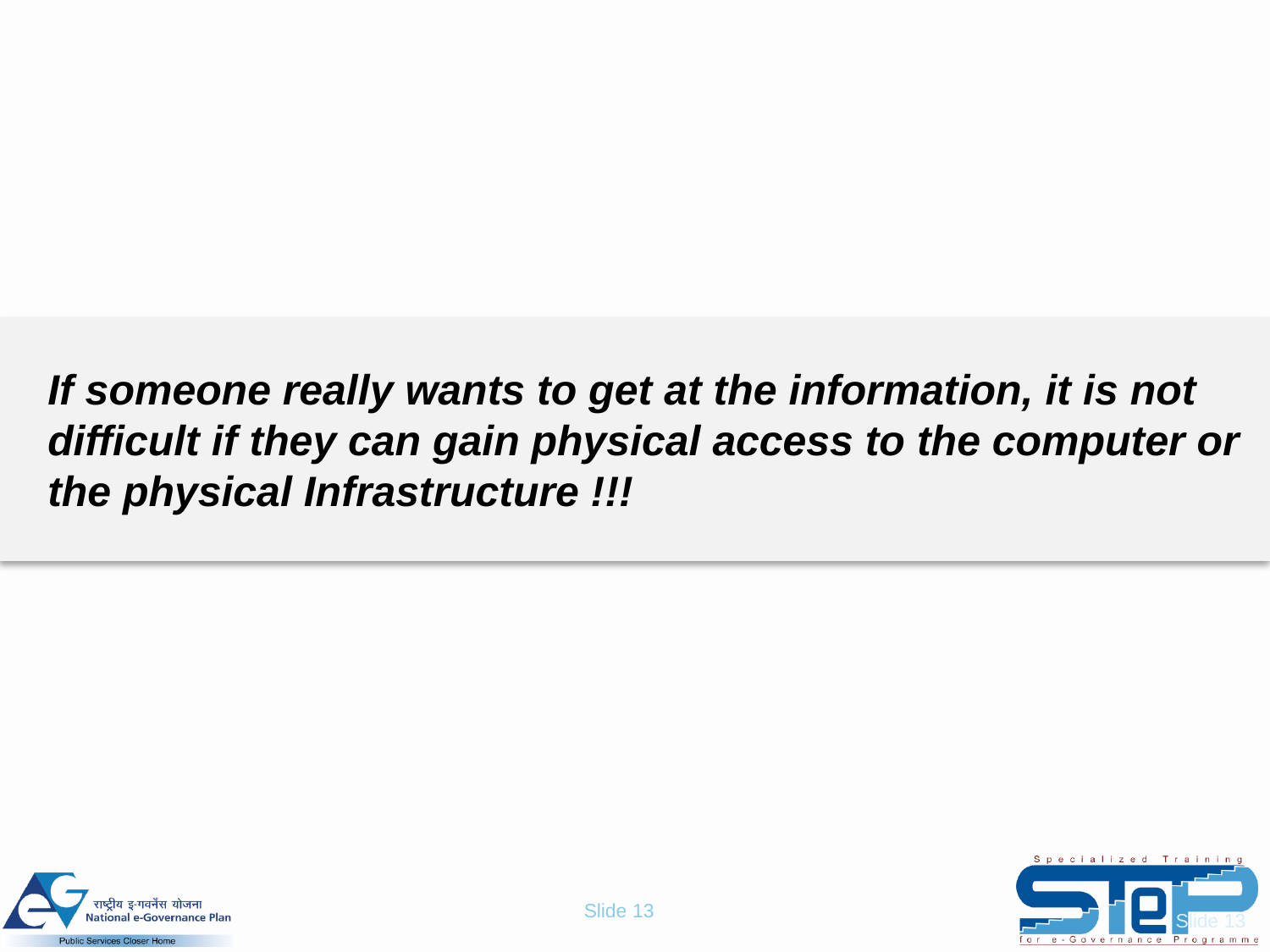

If someone really wants to get at the information, it is not difficult if they can gain physical access to the computer or the physical Infrastructure !!!

Slide 13